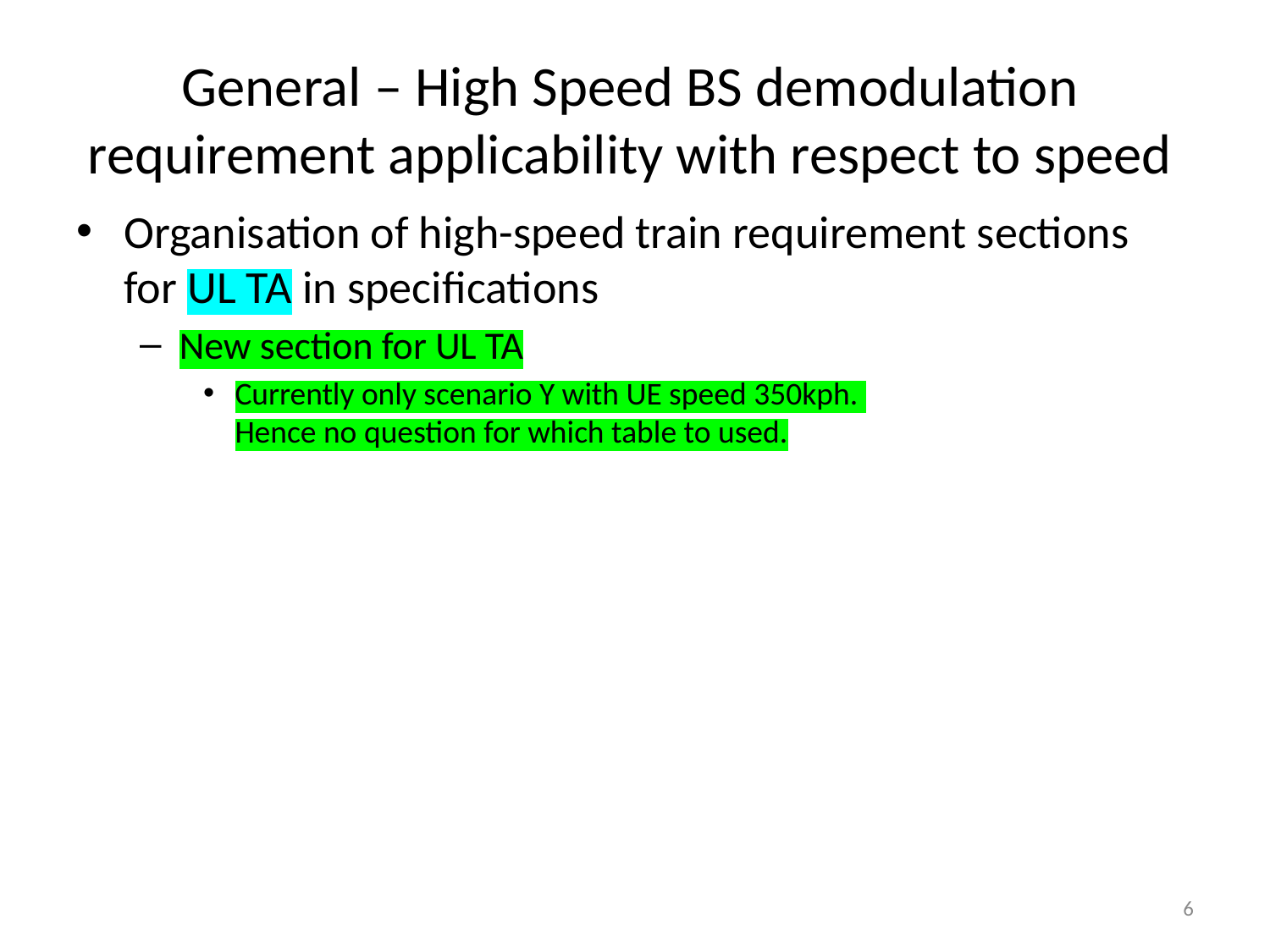

# General – High Speed BS demodulation requirement applicability with respect to speed
Organisation of high-speed train requirement sections for UL TA in specifications
New section for UL TA
Currently only scenario Y with UE speed 350kph.
Hence no question for which table to used.

6